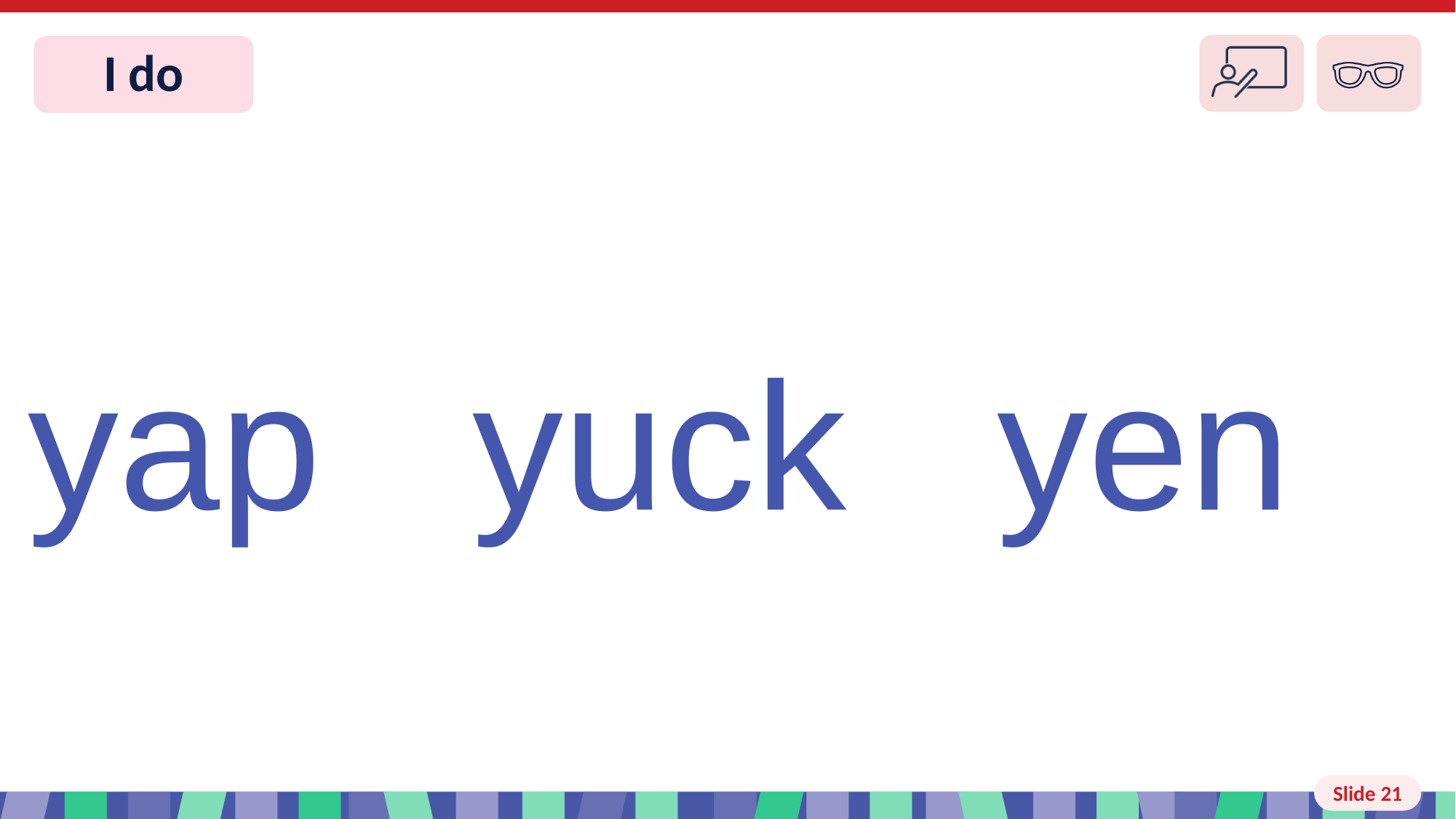

# Slide 21 I do
yap   yuck   yen